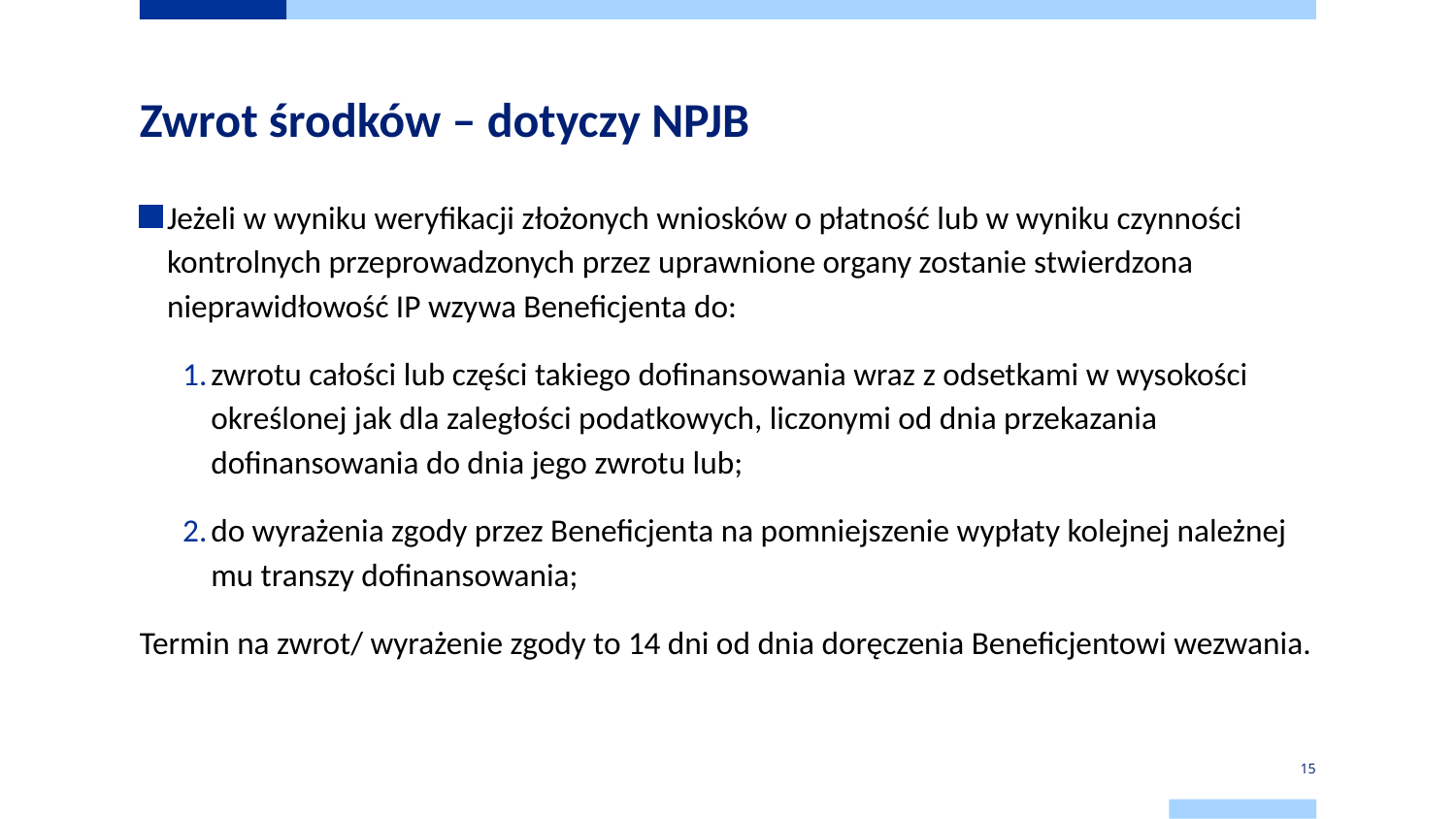

# Zwrot środków – dotyczy NPJB
Jeżeli w wyniku weryfikacji złożonych wniosków o płatność lub w wyniku czynności kontrolnych przeprowadzonych przez uprawnione organy zostanie stwierdzona nieprawidłowość IP wzywa Beneficjenta do:
zwrotu całości lub części takiego dofinansowania wraz z odsetkami w wysokości określonej jak dla zaległości podatkowych, liczonymi od dnia przekazania dofinansowania do dnia jego zwrotu lub;
do wyrażenia zgody przez Beneficjenta na pomniejszenie wypłaty kolejnej należnej mu transzy dofinansowania;
Termin na zwrot/ wyrażenie zgody to 14 dni od dnia doręczenia Beneficjentowi wezwania.
15